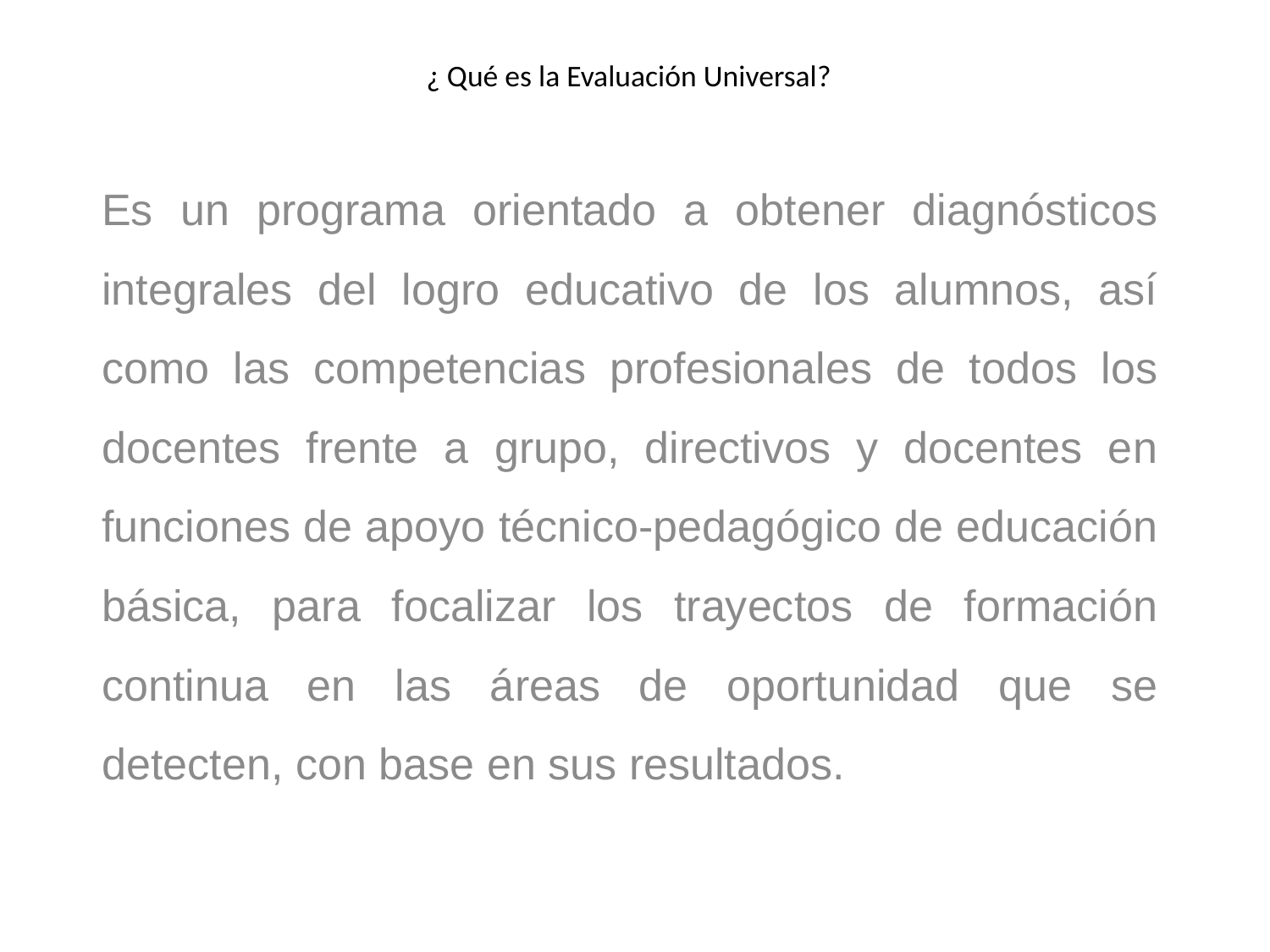

# ¿ Qué es la Evaluación Universal?
Es un programa orientado a obtener diagnósticos integrales del logro educativo de los alumnos, así como las competencias profesionales de todos los docentes frente a grupo, directivos y docentes en funciones de apoyo técnico-pedagógico de educación básica, para focalizar los trayectos de formación continua en las áreas de oportunidad que se detecten, con base en sus resultados.